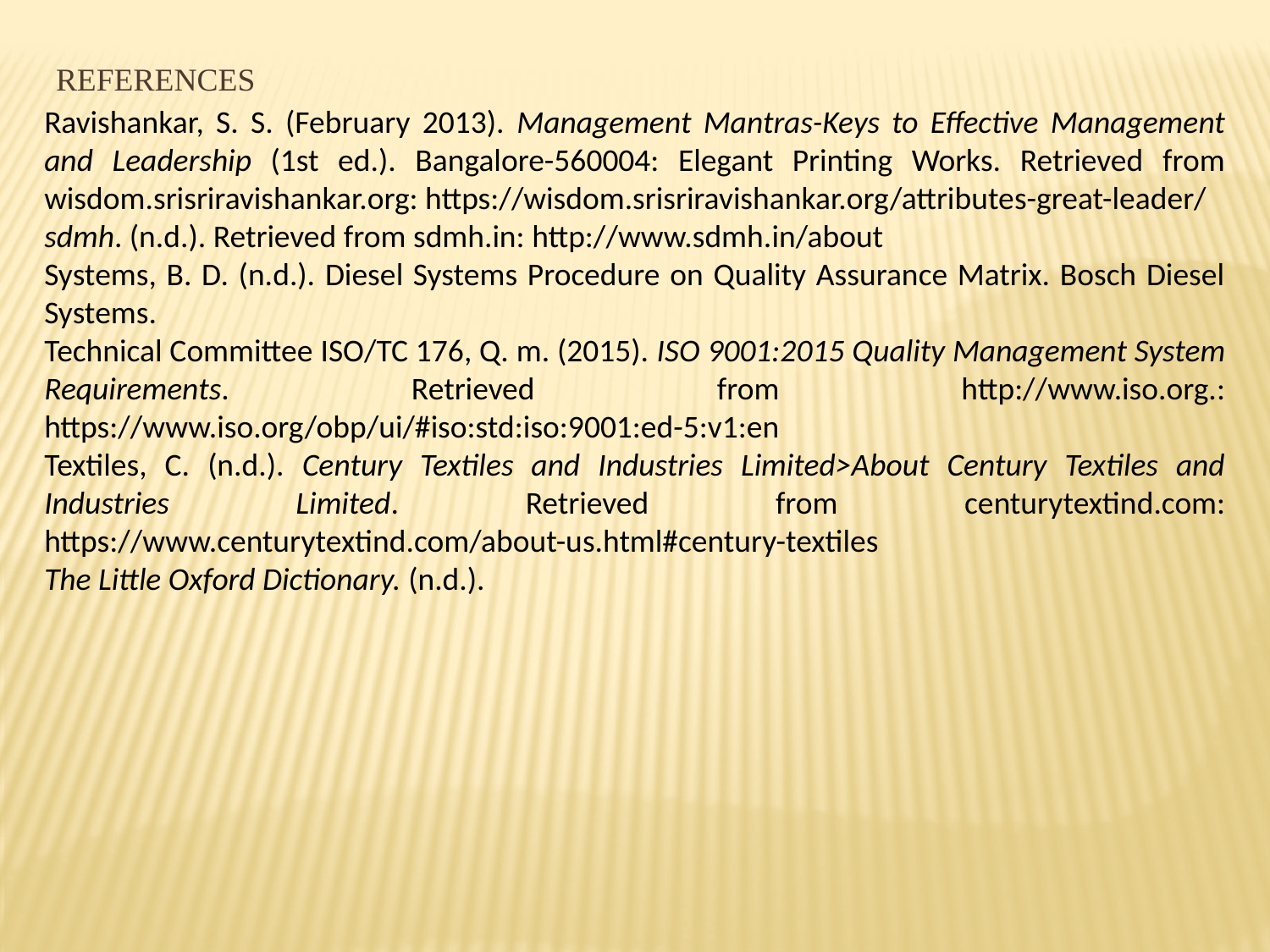

references
Ravishankar, S. S. (February 2013). Management Mantras-Keys to Effective Management and Leadership (1st ed.). Bangalore-560004: Elegant Printing Works. Retrieved from wisdom.srisriravishankar.org: https://wisdom.srisriravishankar.org/attributes-great-leader/
sdmh. (n.d.). Retrieved from sdmh.in: http://www.sdmh.in/about
Systems, B. D. (n.d.). Diesel Systems Procedure on Quality Assurance Matrix. Bosch Diesel Systems.
Technical Committee ISO/TC 176, Q. m. (2015). ISO 9001:2015 Quality Management System Requirements. Retrieved from http://www.iso.org.: https://www.iso.org/obp/ui/#iso:std:iso:9001:ed-5:v1:en
Textiles, C. (n.d.). Century Textiles and Industries Limited>About Century Textiles and Industries Limited. Retrieved from centurytextind.com: https://www.centurytextind.com/about-us.html#century-textiles
The Little Oxford Dictionary. (n.d.).